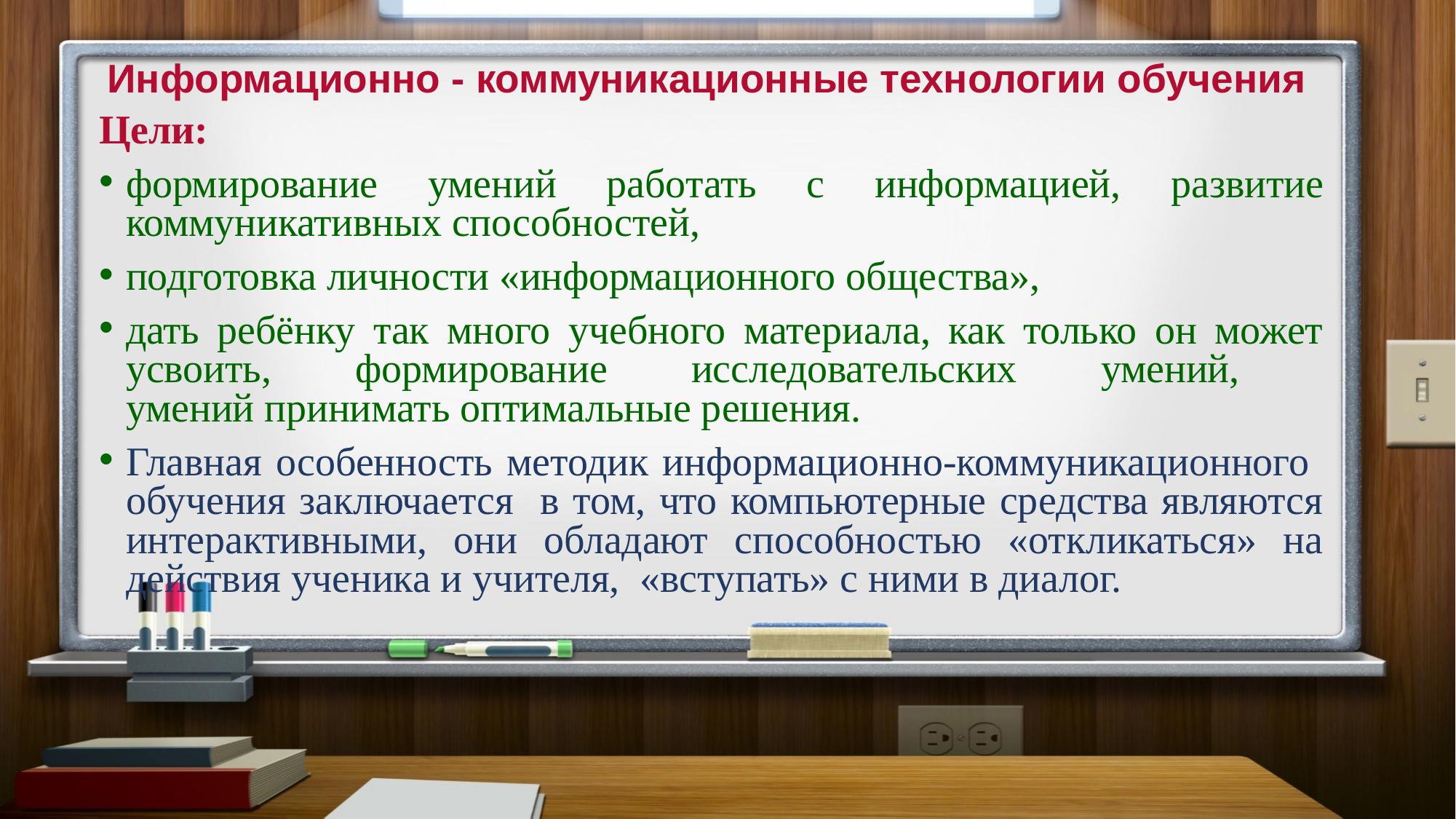

# Информационно - коммуникационные технологии обучения
Цели:
формирование умений работать с информацией, развитие коммуникативных способностей,
подготовка личности «информационного общества»,
дать ребёнку так много учебного материала, как только он может усвоить, формирование исследовательских умений,
умений принимать оптимальные решения.
Главная особенность методик информационно-коммуникационного  обучения заключается  в том, что компьютерные средства являются интерактивными, они обладают способностью «откликаться» на действия ученика и учителя,  «вступать» с ними в диалог.